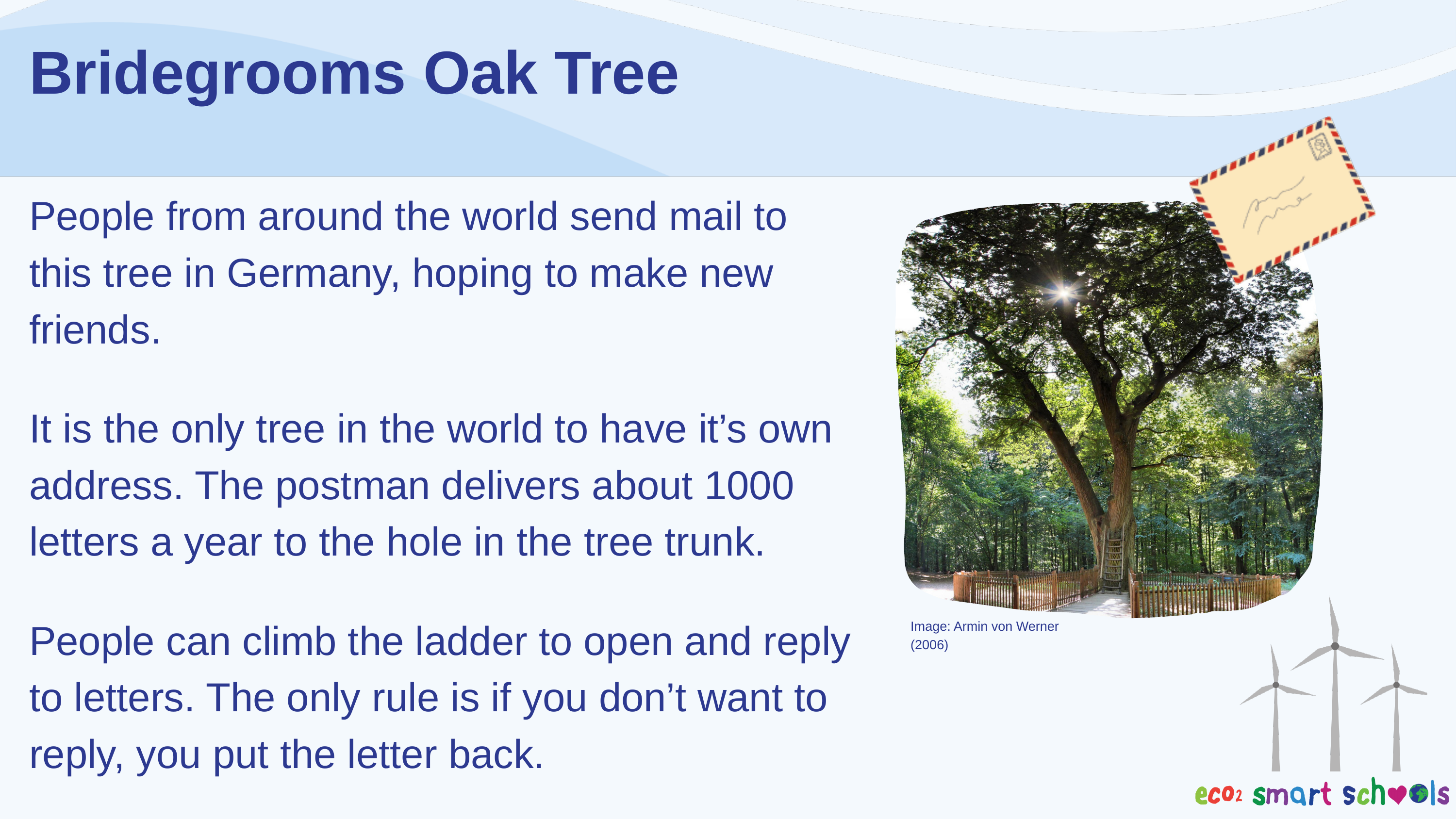

Bridegrooms Oak Tree

People from around the world send mail to this tree in Germany, hoping to make new friends.

It is the only tree in the world to have it’s own address. The postman delivers about 1000 letters a year to the hole in the tree trunk.

People can climb the ladder to open and reply to letters. The only rule is if you don’t want to reply, you put the letter back.

Image: Armin von Werner (2006)